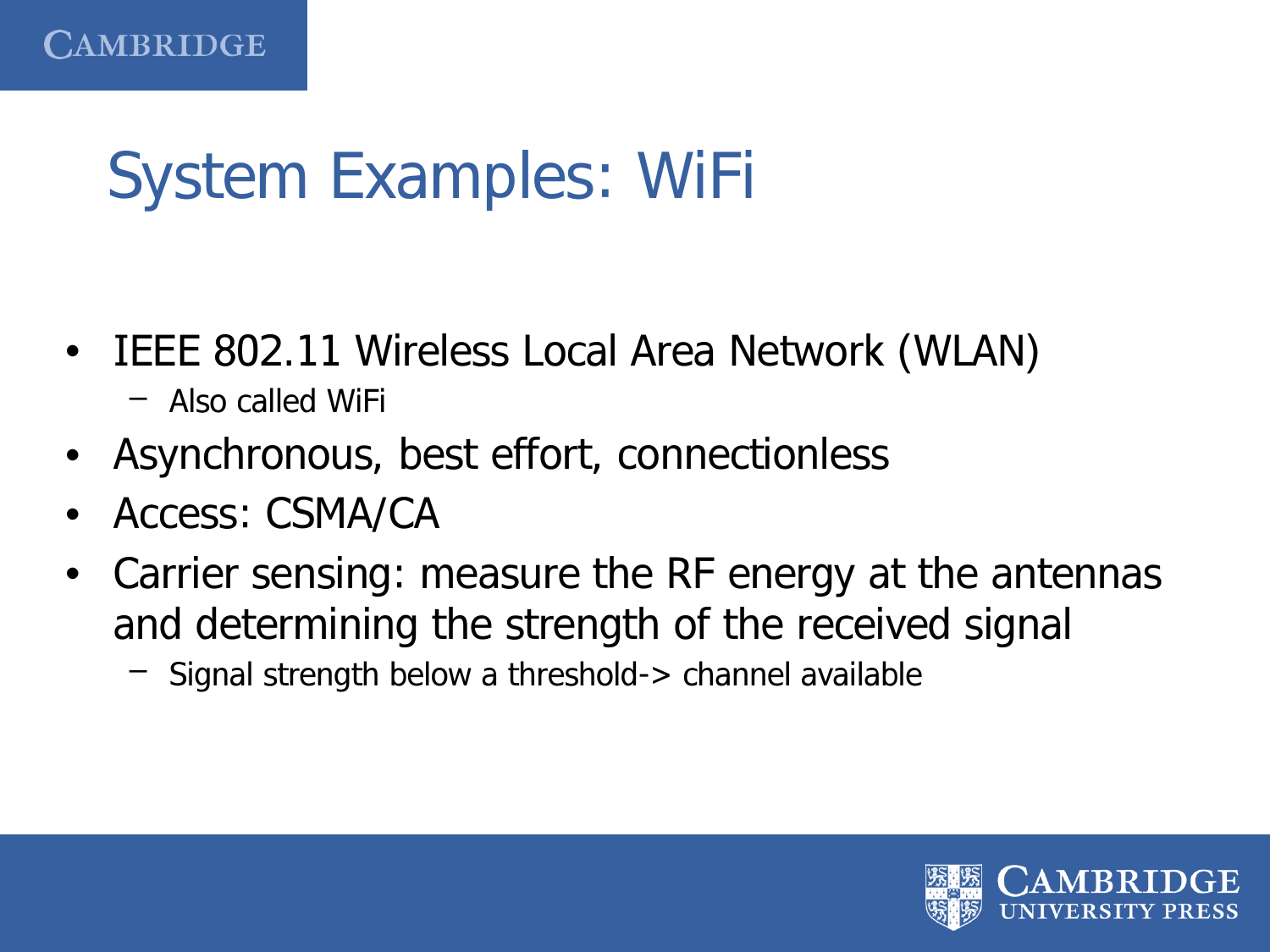

# System Examples: WiFi
IEEE 802.11 Wireless Local Area Network (WLAN)
Also called WiFi
Asynchronous, best effort, connectionless
Access: CSMA/CA
Carrier sensing: measure the RF energy at the antennas and determining the strength of the received signal
Signal strength below a threshold-> channel available